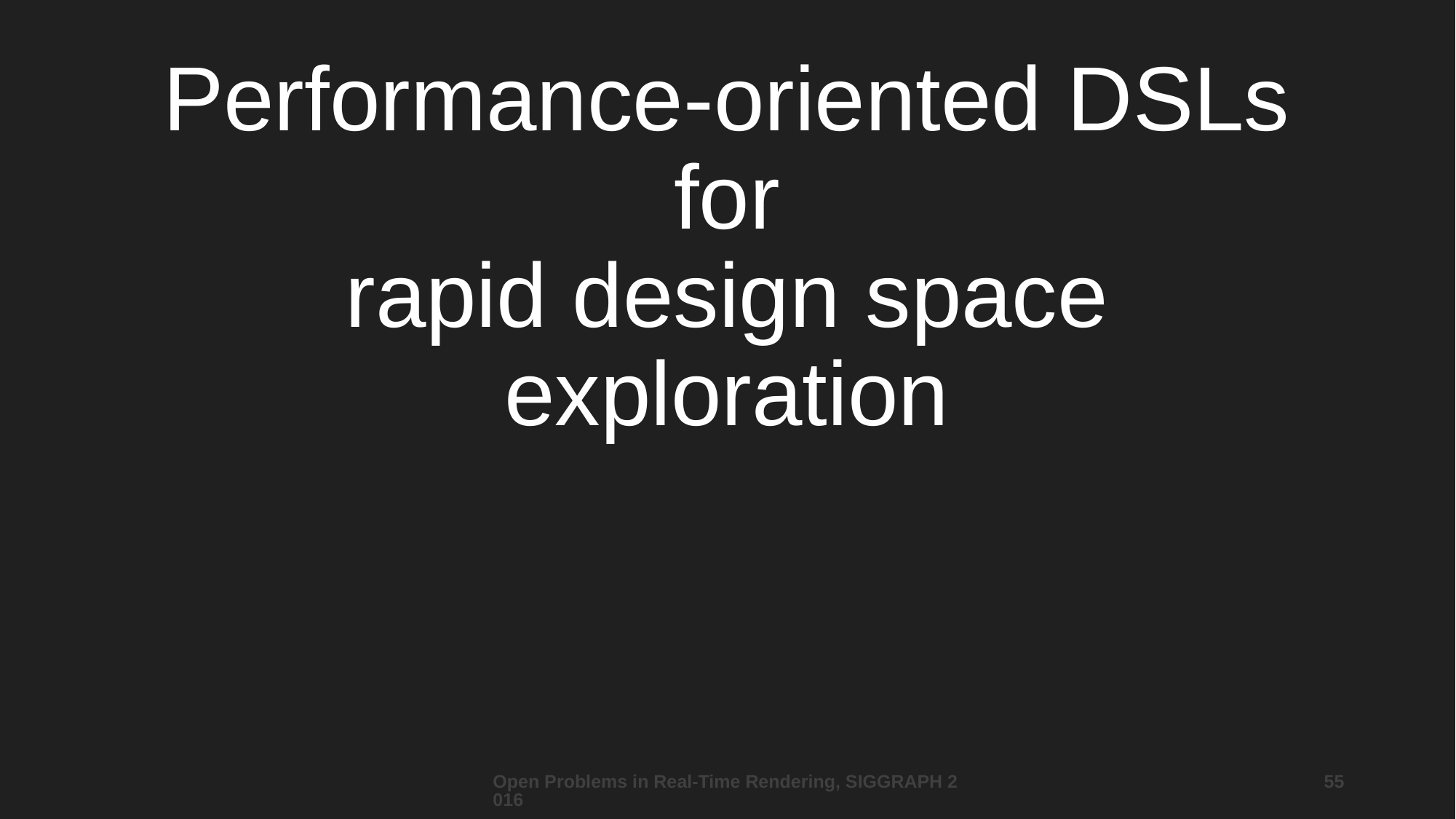

# Performance-oriented DSLs for rapid design space exploration

Open Problems in Real-Time Rendering, SIGGRAPH 2016
55